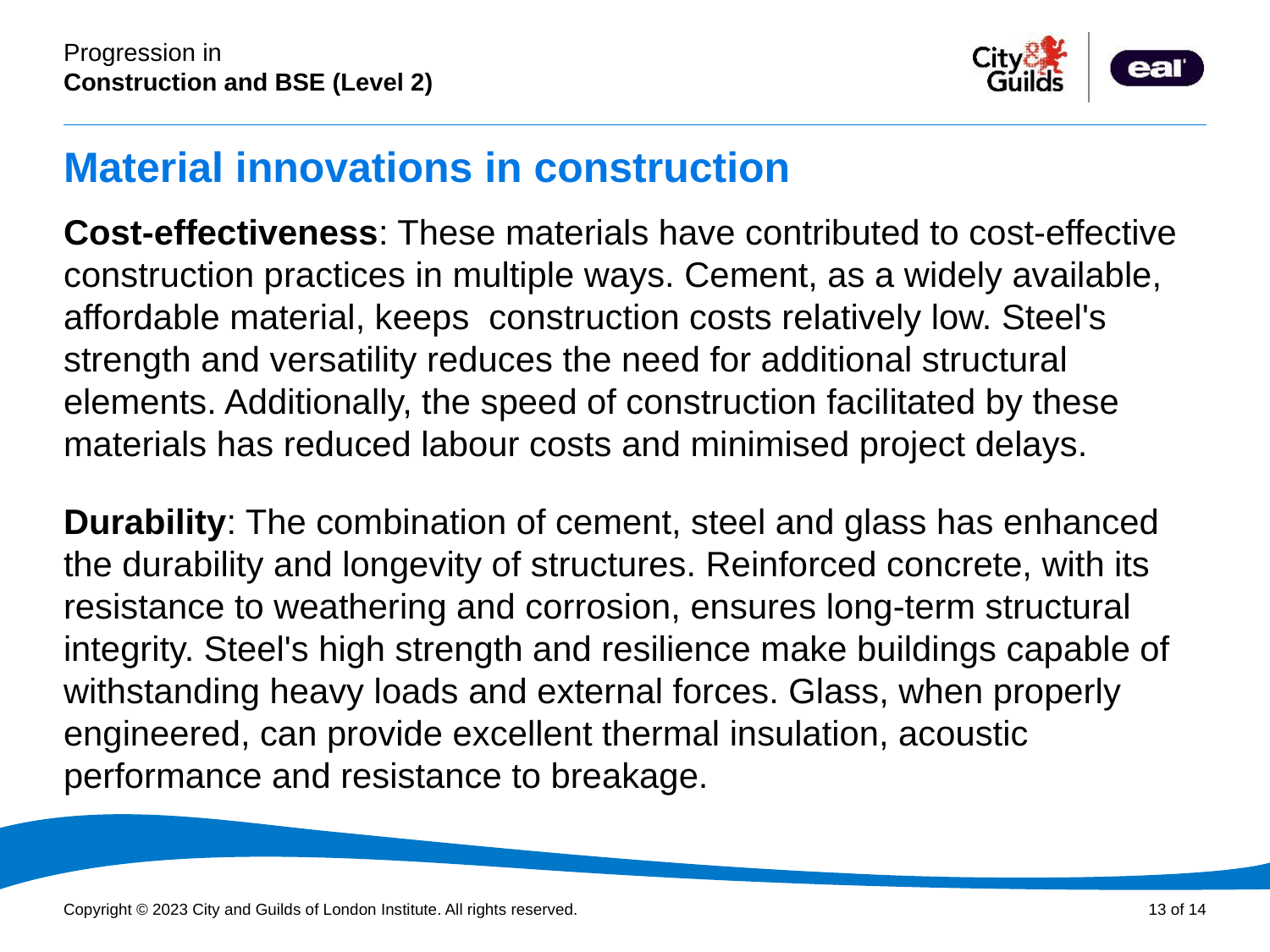

# Material innovations in construction

Cost-effectiveness: These materials have contributed to cost-effective construction practices in multiple ways. Cement, as a widely available, affordable material, keeps  construction costs relatively low. Steel's strength and versatility reduces the need for additional structural elements. Additionally, the speed of construction facilitated by these materials has reduced labour costs and minimised project delays.
Durability: The combination of cement, steel and glass has enhanced the durability and longevity of structures. Reinforced concrete, with its resistance to weathering and corrosion, ensures long-term structural integrity. Steel's high strength and resilience make buildings capable of withstanding heavy loads and external forces. Glass, when properly engineered, can provide excellent thermal insulation, acoustic performance and resistance to breakage.